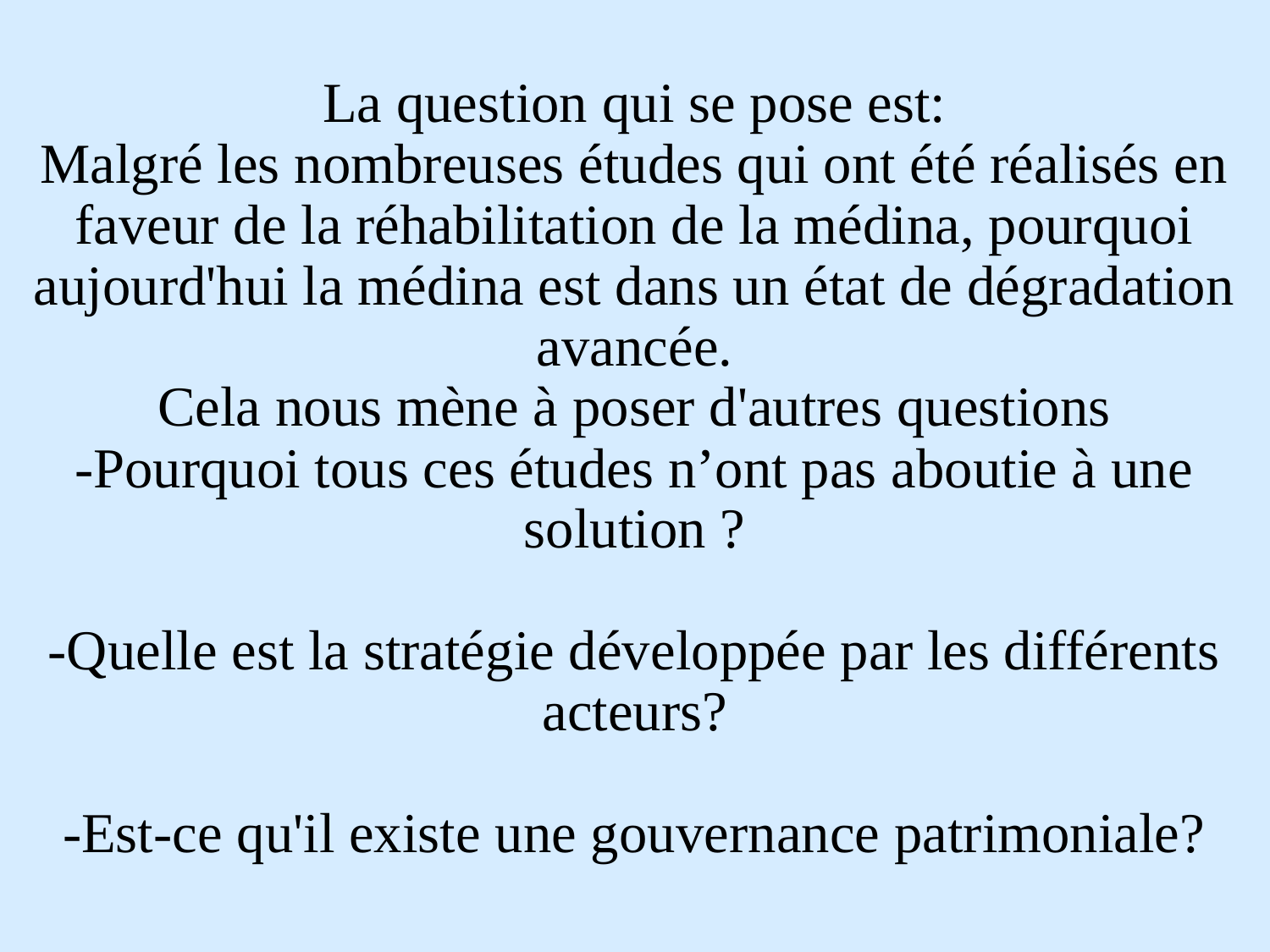

# La question qui se pose est: Malgré les nombreuses études qui ont été réalisés en faveur de la réhabilitation de la médina, pourquoi aujourd'hui la médina est dans un état de dégradation avancée. Cela nous mène à poser d'autres questions -Pourquoi tous ces études n’ont pas aboutie à une solution ?   -Quelle est la stratégie développée par les différents acteurs?   -Est-ce qu'il existe une gouvernance patrimoniale?